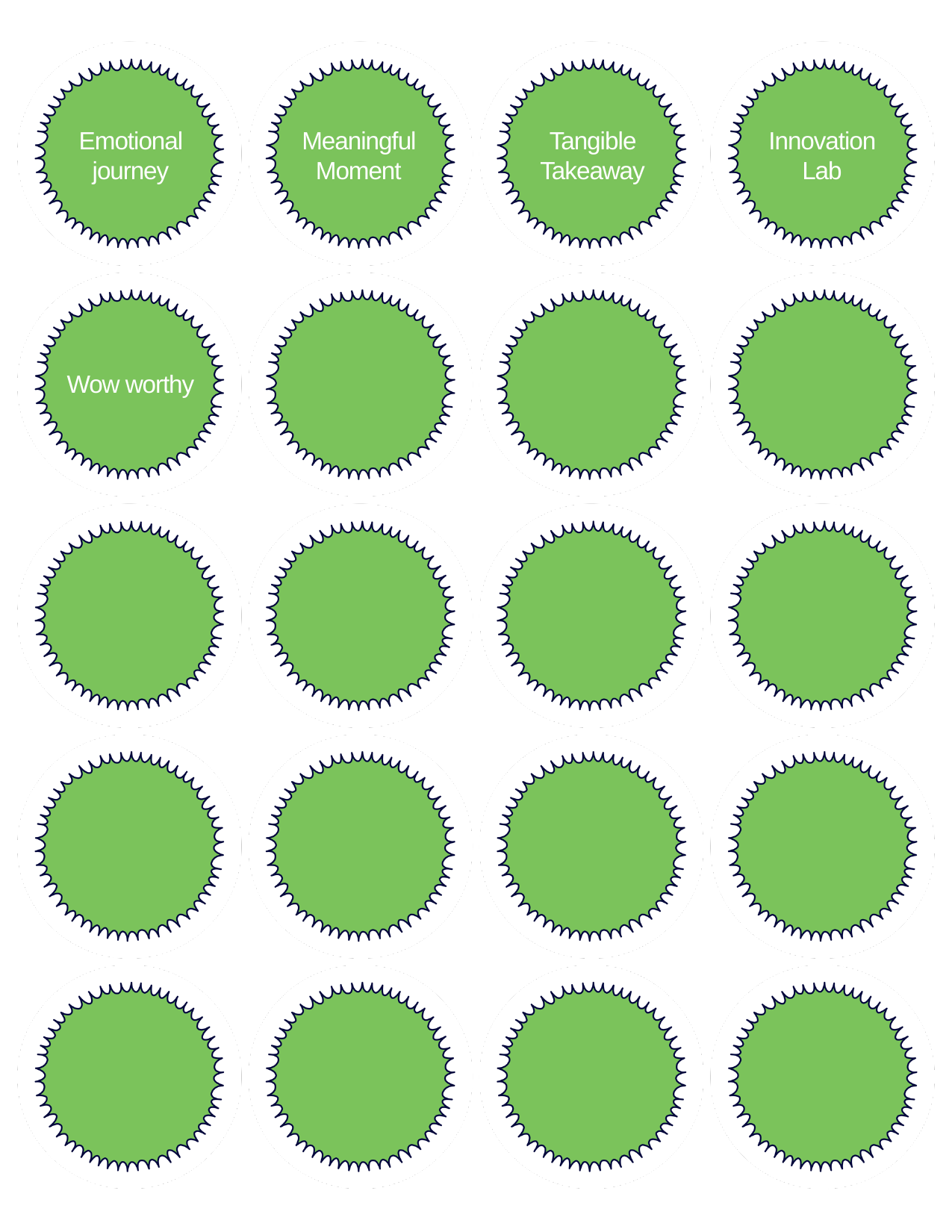

Meaningful Moment
Tangible Takeaway
Innovation Lab
# Emotional journey
Wow worthy